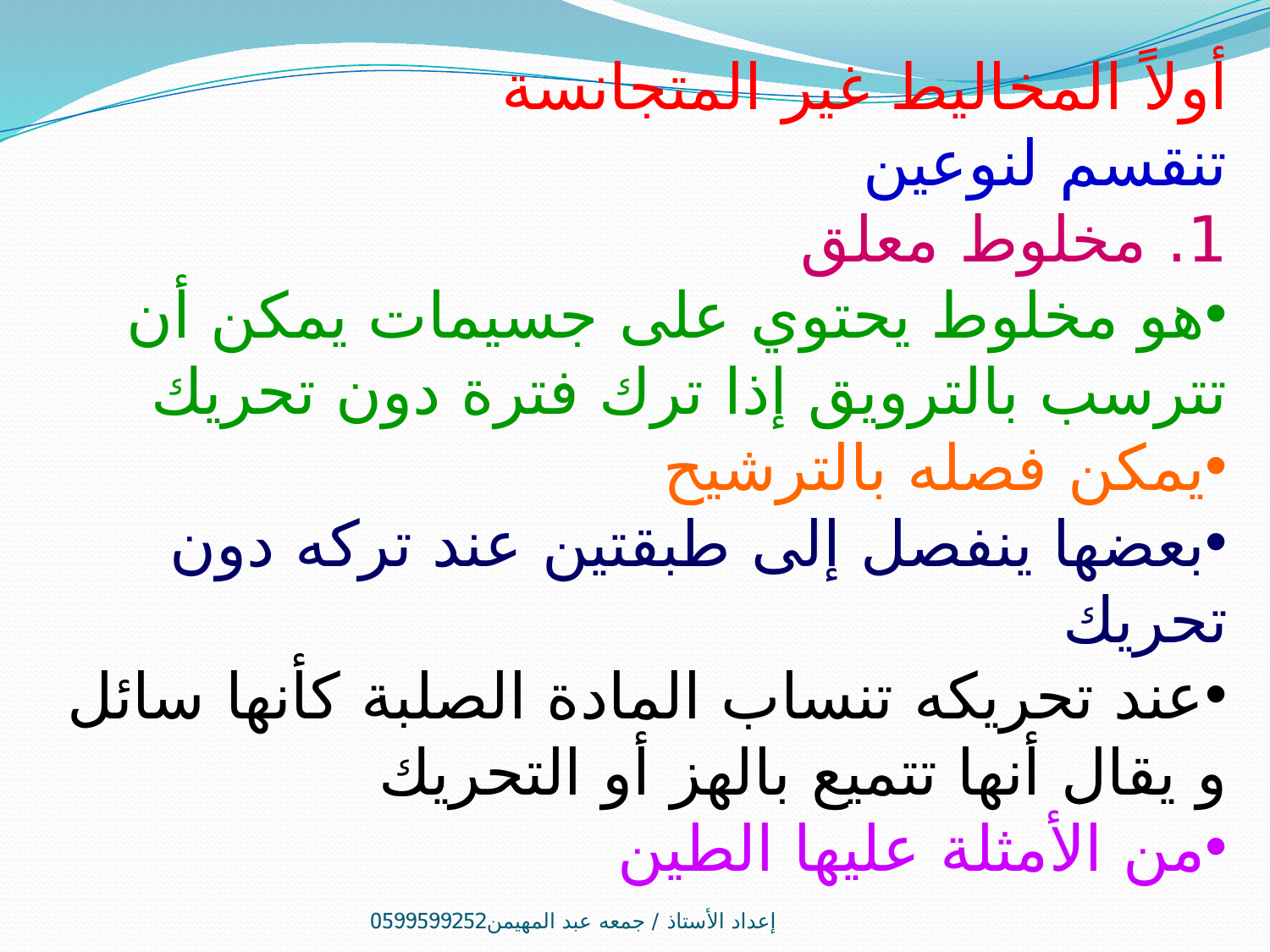

أولاً المخاليط غير المتجانسة
تنقسم لنوعين
1. مخلوط معلق
هو مخلوط يحتوي على جسيمات يمكن أن تترسب بالترويق إذا ترك فترة دون تحريك
يمكن فصله بالترشيح
بعضها ينفصل إلى طبقتين عند تركه دون تحريك
عند تحريكه تنساب المادة الصلبة كأنها سائل و يقال أنها تتميع بالهز أو التحريك
من الأمثلة عليها الطين

إعداد الأستاذ / جمعه عبد المهيمن0599599252